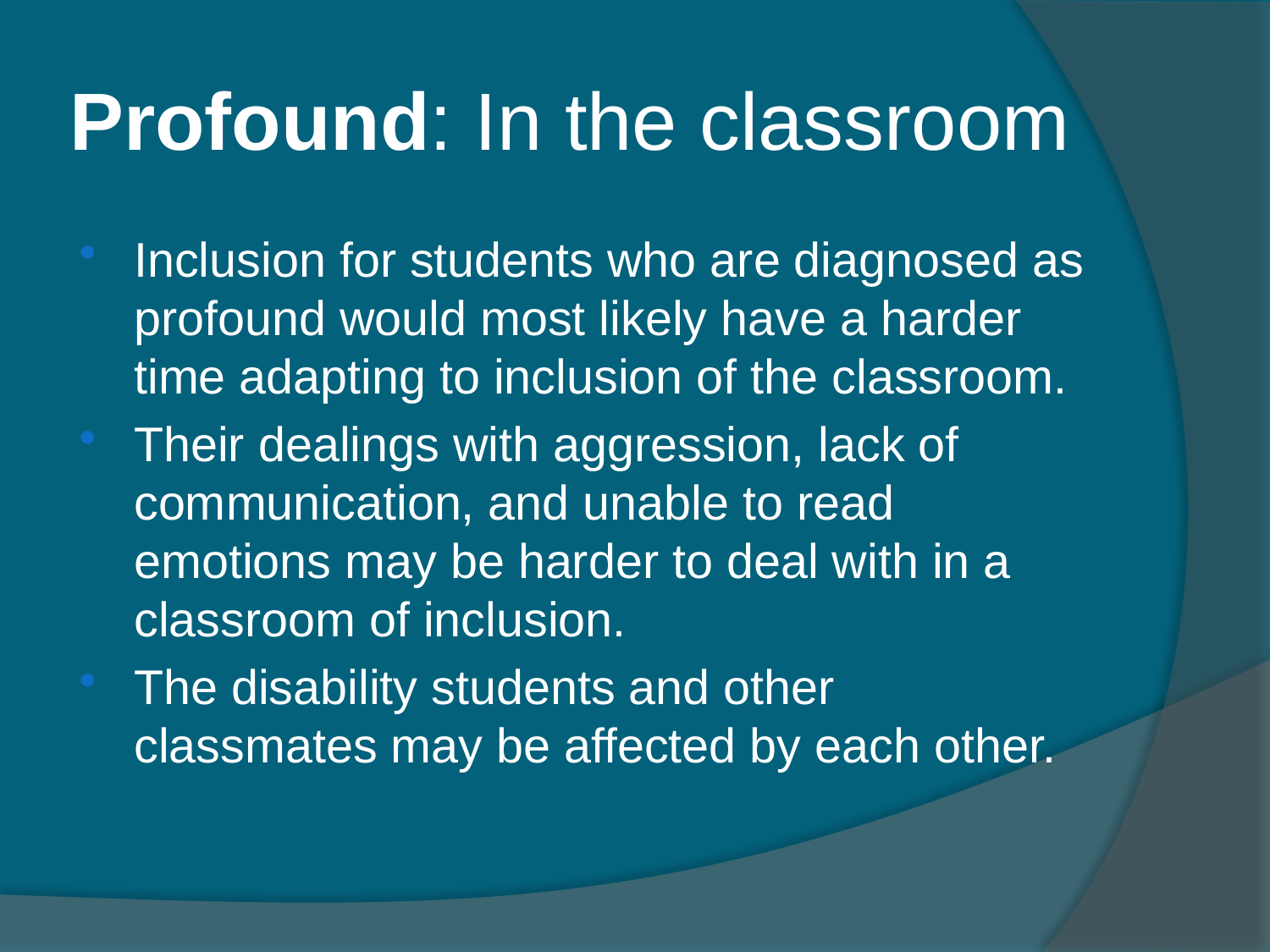

# Profound: In the classroom
Inclusion for students who are diagnosed as profound would most likely have a harder time adapting to inclusion of the classroom.
Their dealings with aggression, lack of communication, and unable to read emotions may be harder to deal with in a classroom of inclusion.
The disability students and other classmates may be affected by each other.